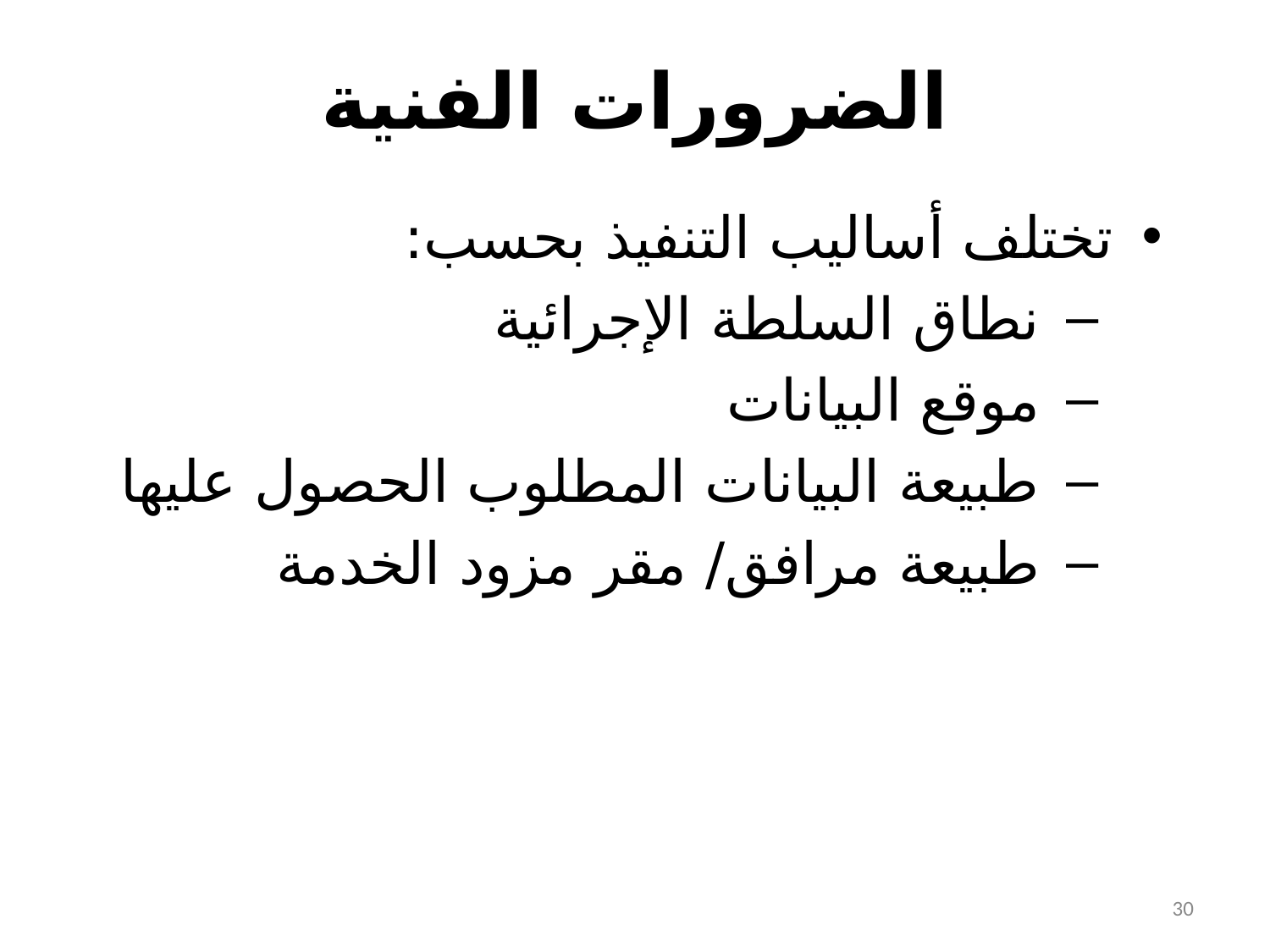

# الضرورات الفنية
تختلف أساليب التنفيذ بحسب:
 نطاق السلطة الإجرائية
 موقع البيانات
 طبيعة البيانات المطلوب الحصول عليها
 طبيعة مرافق/ مقر مزود الخدمة
30